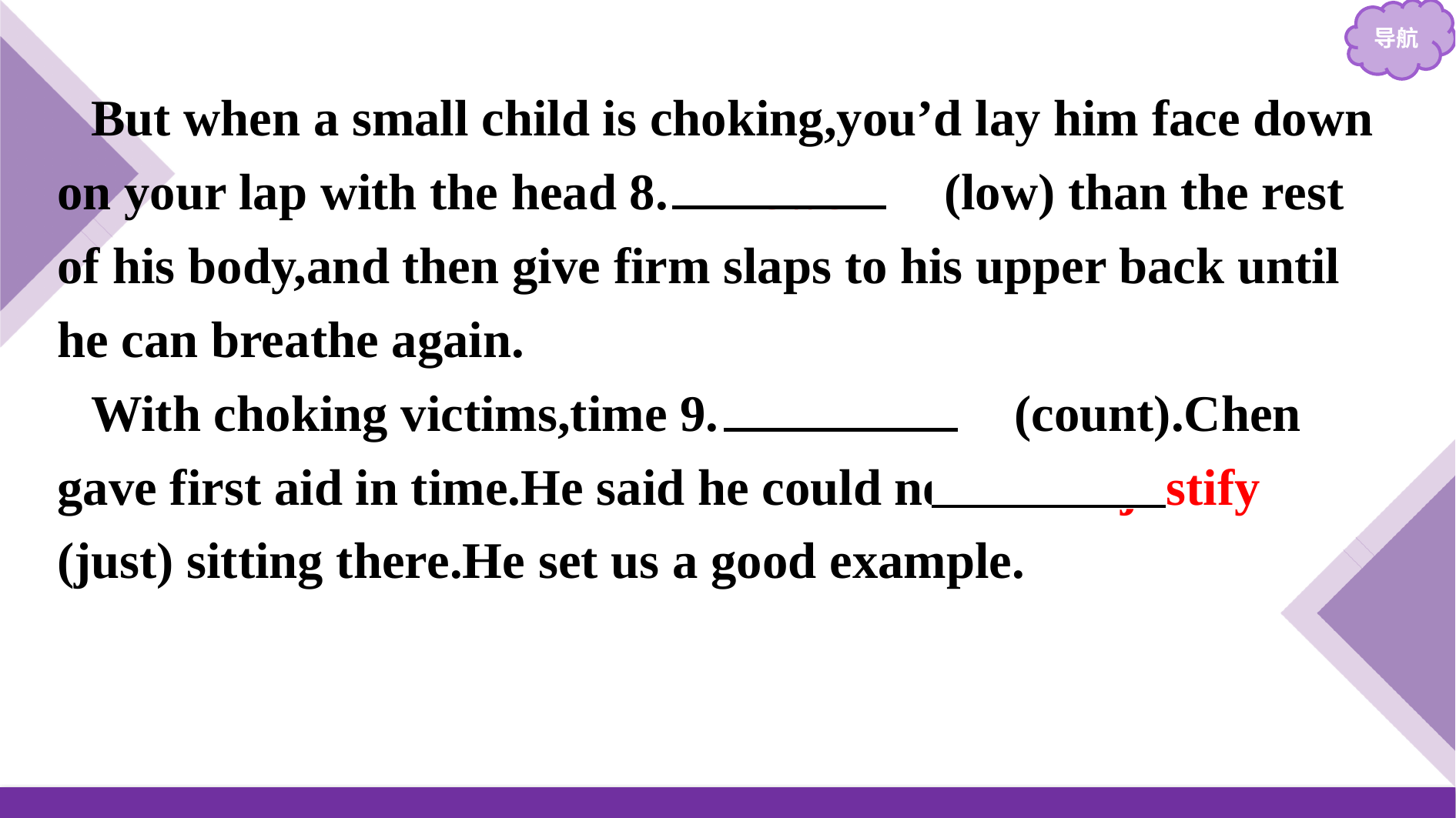

But when a small child is choking,you’d lay him face down on your lap with the head 8.　lower　(low) than the rest of his body,and then give firm slaps to his upper back until he can breathe again.
With choking victims,time 9.　counts　(count).Chen gave first aid in time.He said he could not 10.　justify　(just) sitting there.He set us a good example.